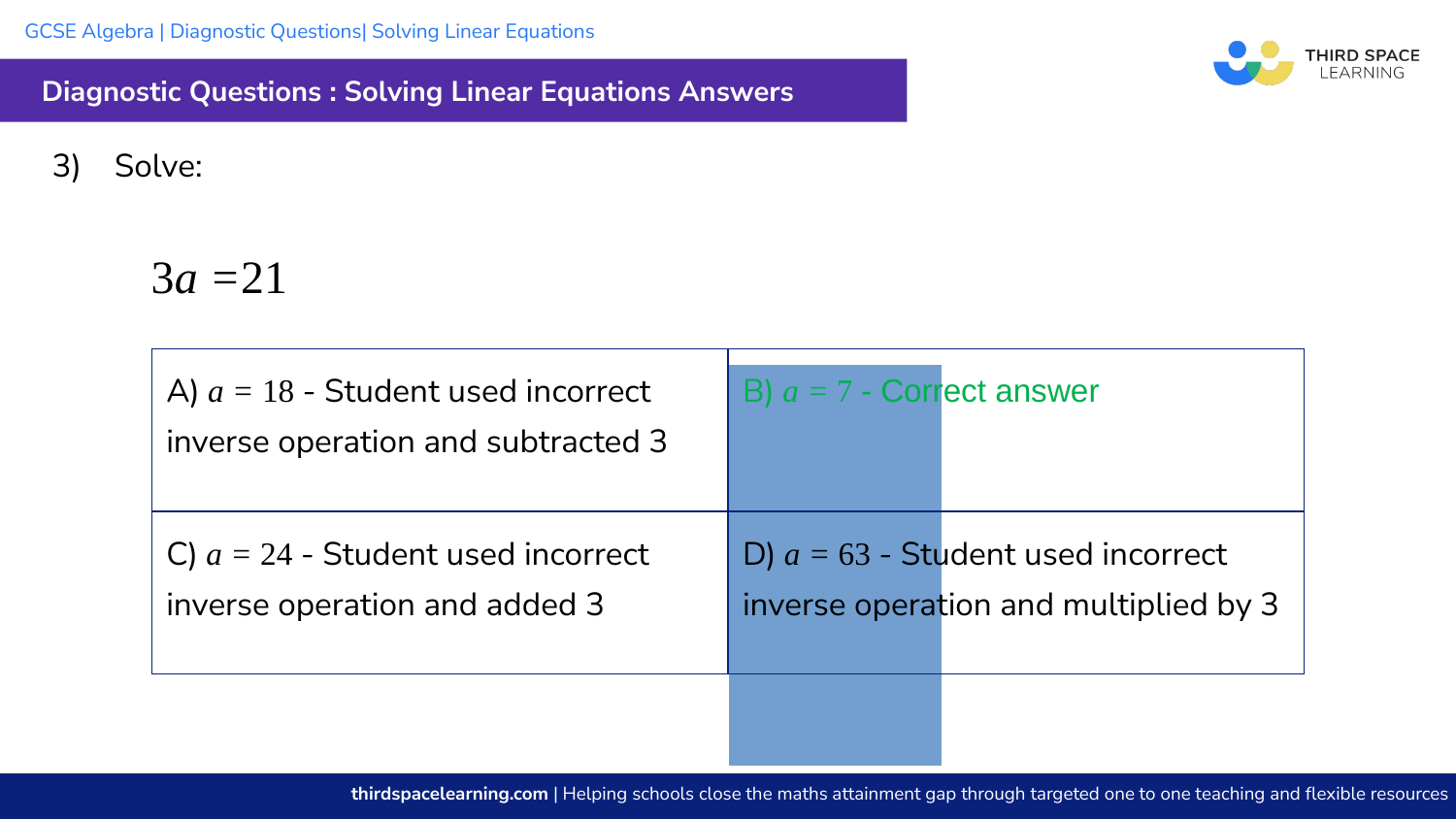

Diagnostic Questions : Solving Linear Equations Answers
| 3) Solve: 3a =21 |  |  |  |  |
| --- | --- | --- | --- | --- |
|  |  |  |  |  |
| A) a = 18 - Student used incorrect inverse operation and subtracted 3 | B) a = 7 - Correct answer |
| --- | --- |
| C) a = 24 - Student used incorrect inverse operation and added 3 | D) a = 63 - Student used incorrect inverse operation and multiplied by 3 |